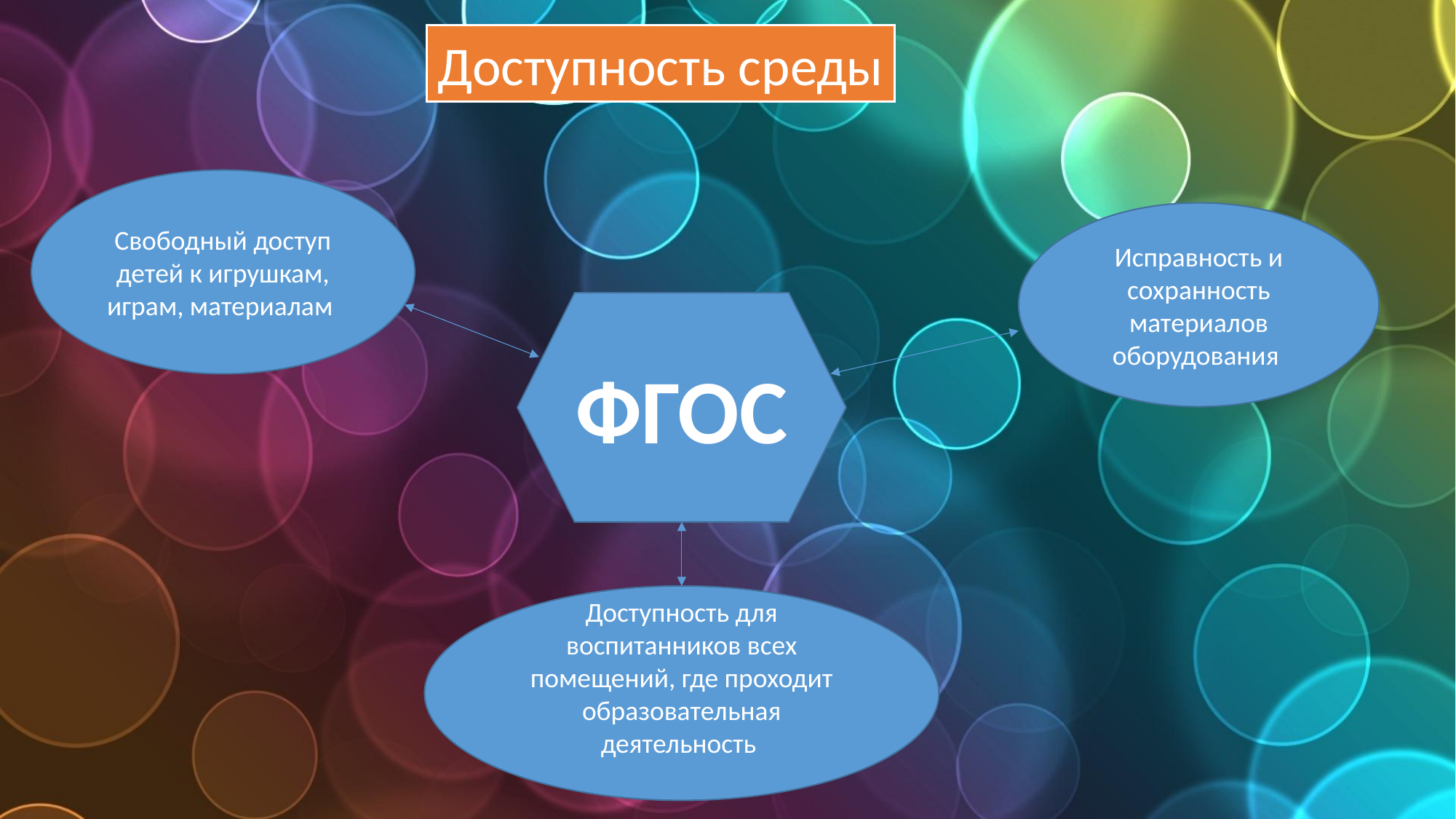

Доступность среды
Свободный доступ детей к игрушкам, играм, материалам
Исправность и сохранность материалов оборудования
ФГОС
Доступность для воспитанников всех помещений, где проходит образовательная деятельность